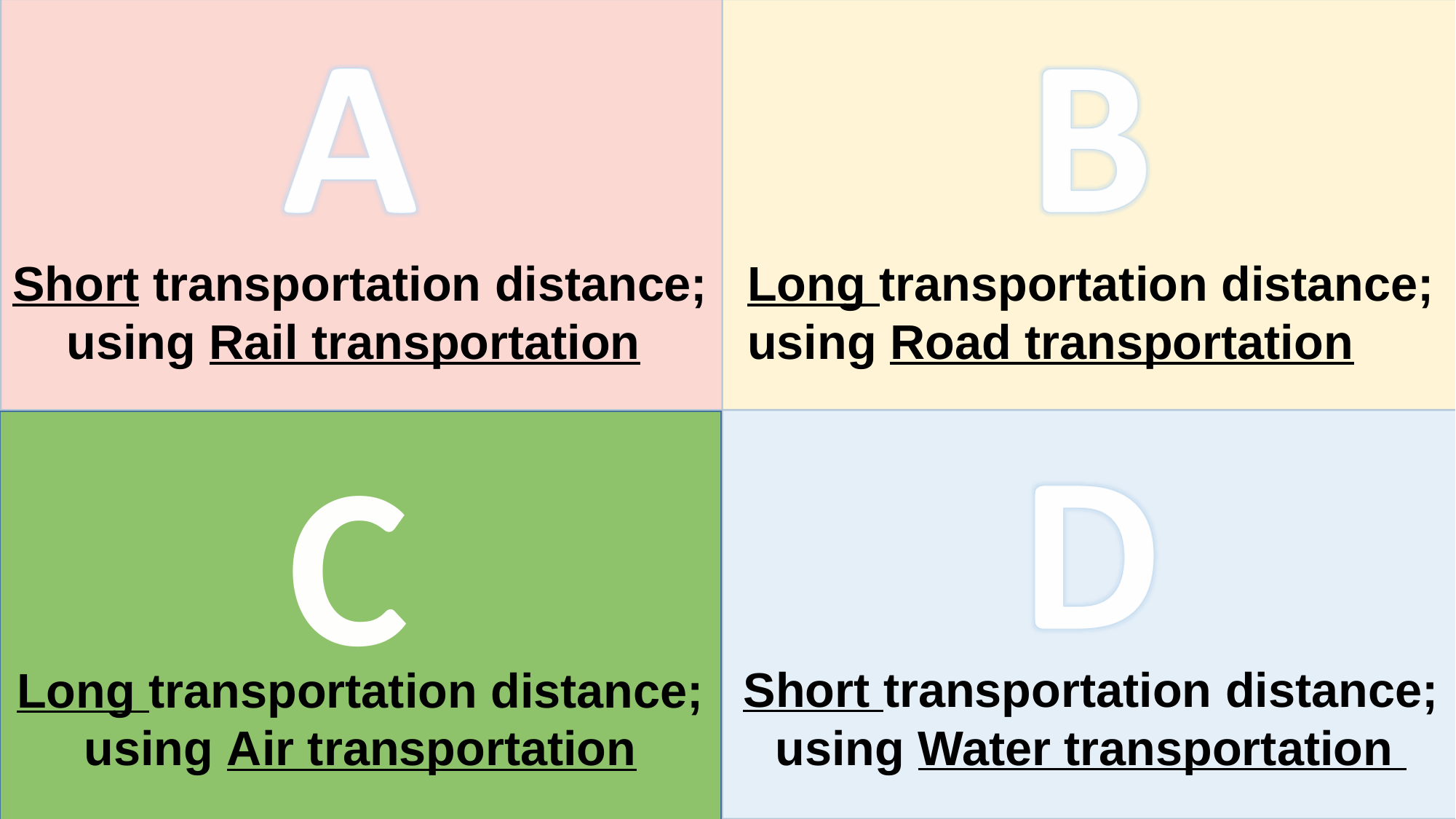

Short transportation distance; using Rail transportation
Long transportation distance; using Road transportation

C
Long transportation distance; using Air transportation
Long transportation distance; using Air transportation
Short transportation distance; using Water transportation